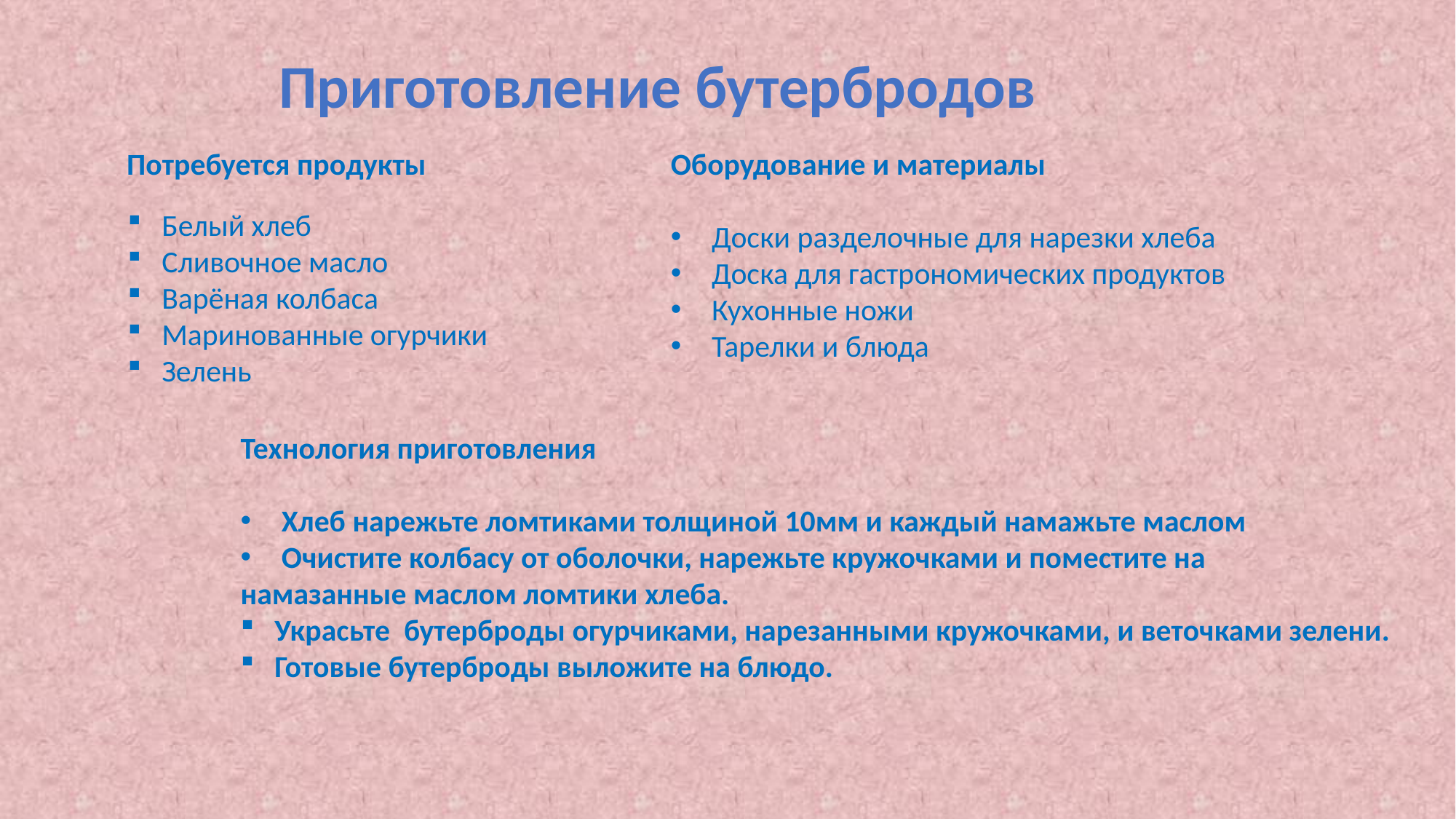

Приготовление бутербродов
Потребуется продукты
Оборудование и материалы

Доски разделочные для нарезки хлеба
Доска для гастрономических продуктов
Кухонные ножи
Тарелки и блюда
Белый хлеб
Сливочное масло
Варёная колбаса
Маринованные огурчики
Зелень
Технология приготовления

Хлеб нарежьте ломтиками толщиной 10мм и каждый намажьте маслом
Очистите колбасу от оболочки, нарежьте кружочками и поместите на
намазанные маслом ломтики хлеба.
Украсьте  бутерброды огурчиками, нарезанными кружочками, и веточками зелени.
Готовые бутерброды выложите на блюдо.